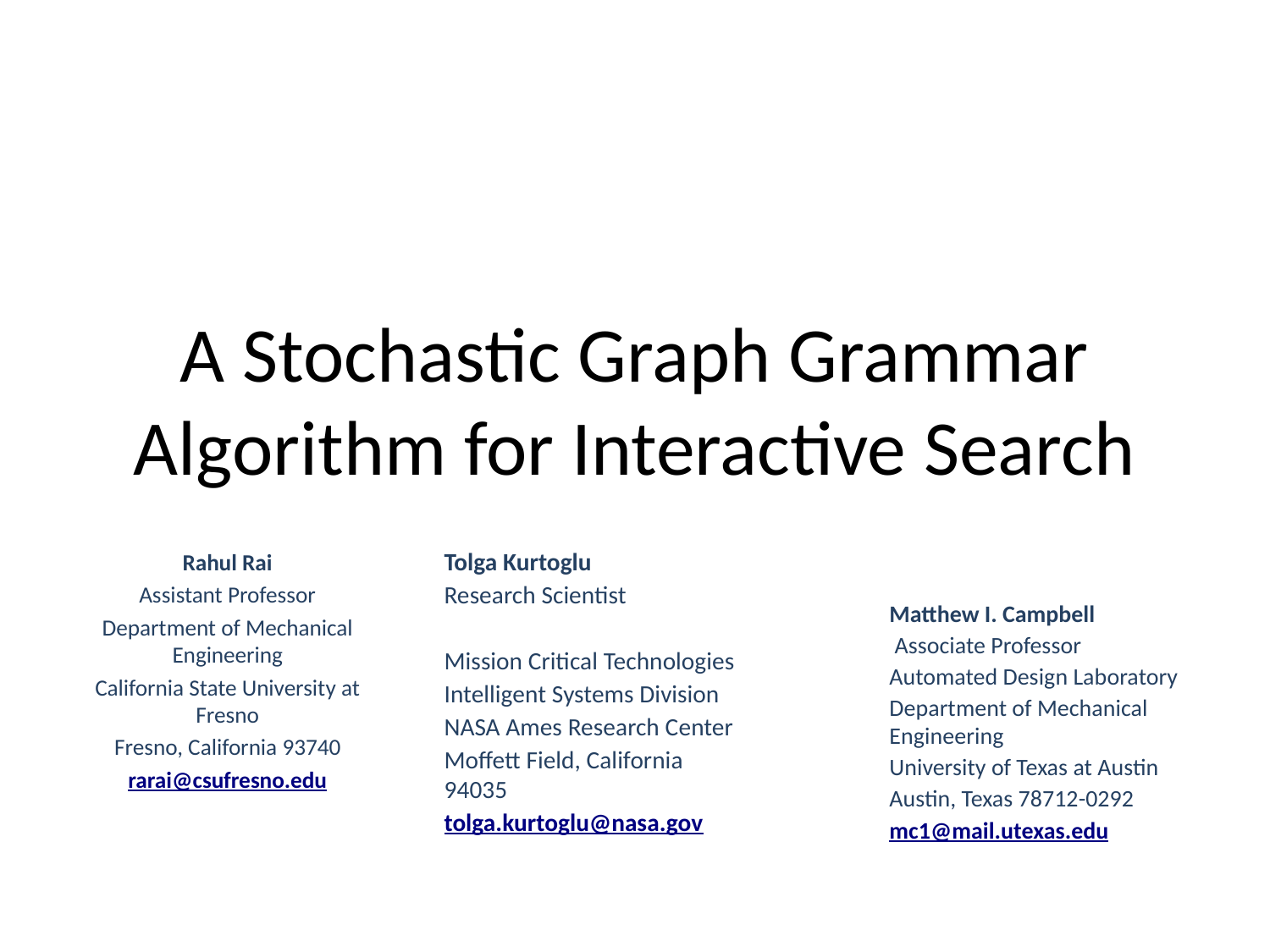

# A Stochastic Graph Grammar Algorithm for Interactive Search
Tolga Kurtoglu
Research Scientist

Mission Critical Technologies
Intelligent Systems Division
NASA Ames Research Center
Moffett Field, California 94035
tolga.kurtoglu@nasa.gov

Rahul Rai
Assistant Professor
Department of Mechanical Engineering
California State University at Fresno
Fresno, California 93740
rarai@csufresno.edu

Matthew I. Campbell
 Associate Professor
Automated Design Laboratory
Department of Mechanical Engineering
University of Texas at Austin
Austin, Texas 78712-0292
mc1@mail.utexas.edu